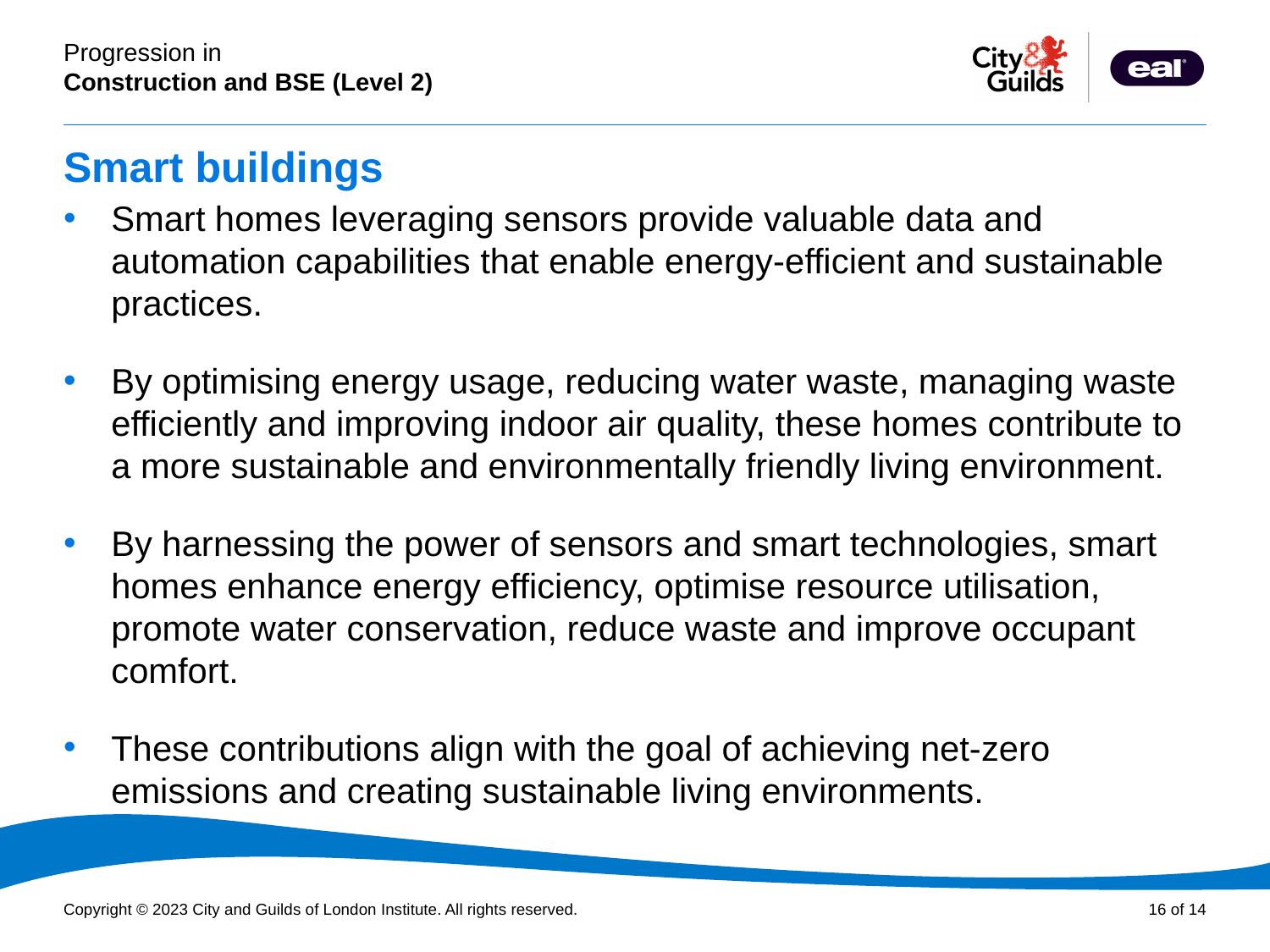

# Smart buildings
Smart homes leveraging sensors provide valuable data and automation capabilities that enable energy-efficient and sustainable practices.
By optimising energy usage, reducing water waste, managing waste efficiently and improving indoor air quality, these homes contribute to a more sustainable and environmentally friendly living environment.
By harnessing the power of sensors and smart technologies, smart homes enhance energy efficiency, optimise resource utilisation, promote water conservation, reduce waste and improve occupant comfort.
These contributions align with the goal of achieving net-zero emissions and creating sustainable living environments.